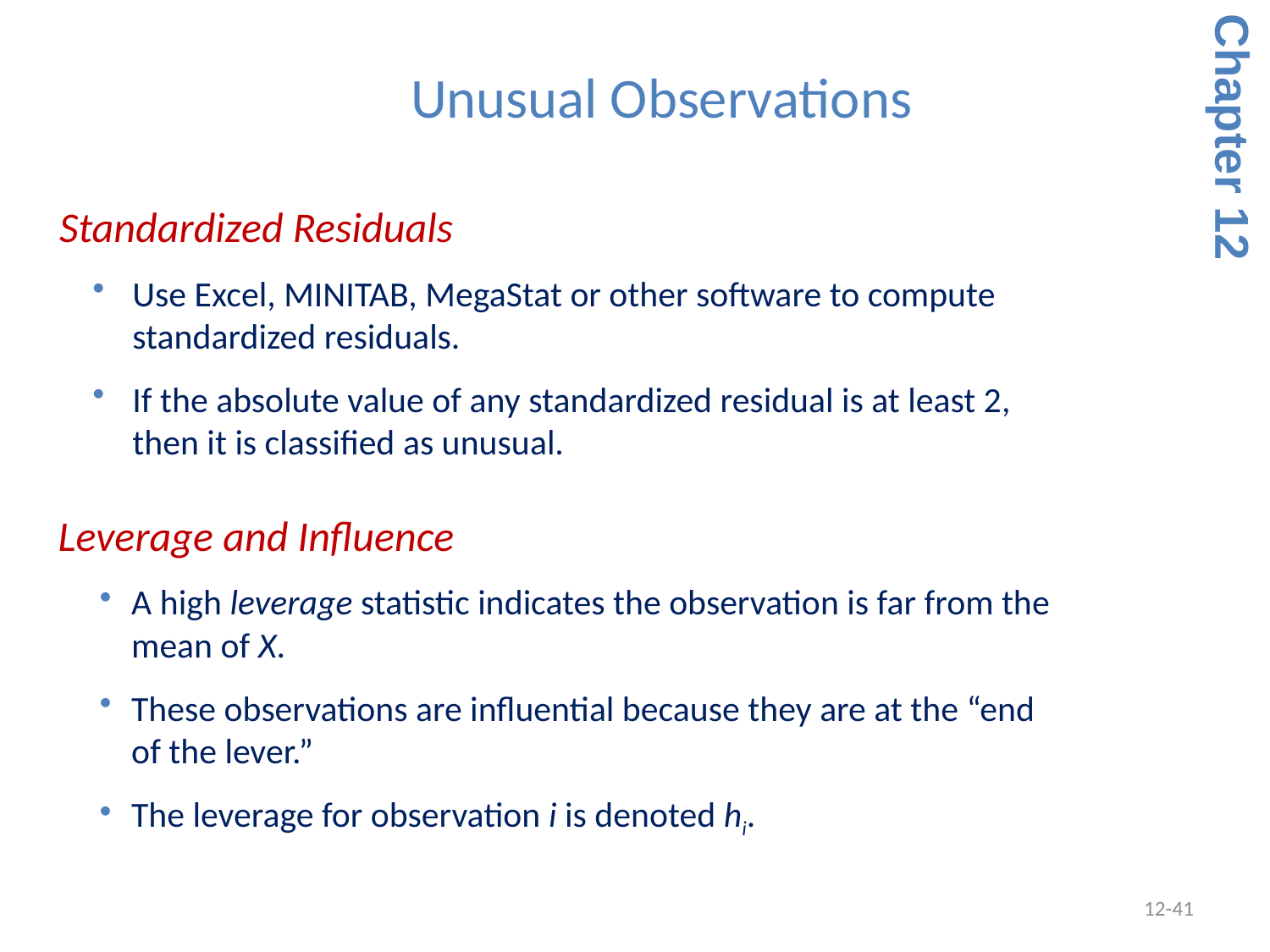

Unusual Observations
Chapter 12
 Standardized Residuals
Use Excel, MINITAB, MegaStat or other software to compute standardized residuals.
If the absolute value of any standardized residual is at least 2, then it is classified as unusual.
 Leverage and Influence
A high leverage statistic indicates the observation is far from the mean of X.
These observations are influential because they are at the “end of the lever.”
The leverage for observation i is denoted hi.
12-41